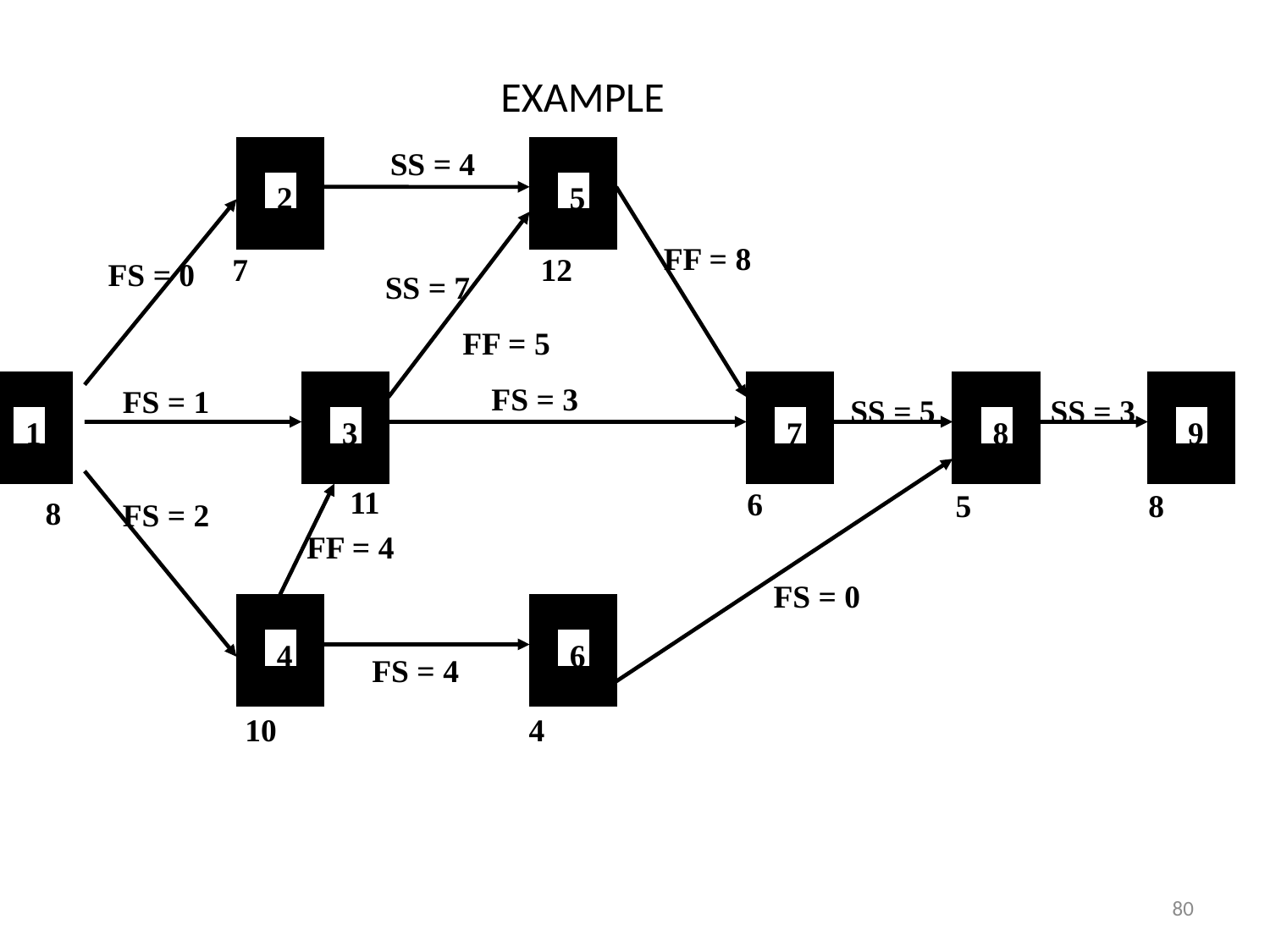

EXAMPLE

2
SS = 4

5

FF = 8
7
12
FS = 0
SS = 7
FF = 5

1

3
FS = 3

7

8

9
FS = 1
SS = 5
SS = 3

11
6
5
8

8
FS = 2
FF = 4
FS = 0

4

6

FS = 4
10
4
80